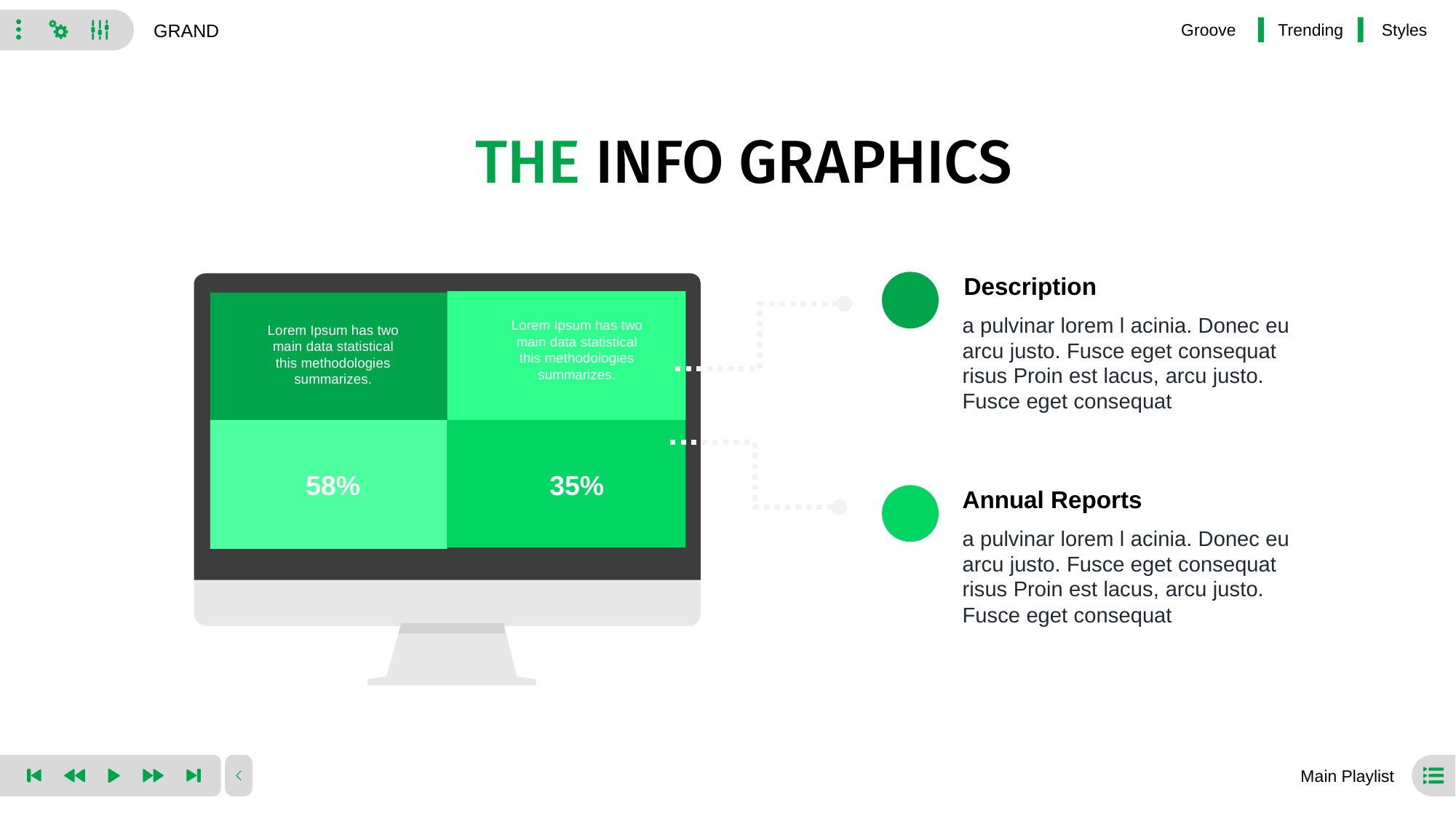

GRAND
Groove
Trending
Styles

THE INFO GRAPHICS
Description

Lorem Ipsum has two main data statistical this methodologies summarizes.
a pulvinar lorem l acinia. Donec eu arcu justo. Fusce eget consequat risus Proin est lacus, arcu justo. Fusce eget consequat
Lorem Ipsum has two main data statistical this methodologies summarizes.

58%
35%
Annual Reports

a pulvinar lorem l acinia. Donec eu arcu justo. Fusce eget consequat risus Proin est lacus, arcu justo. Fusce eget consequat

Main Playlist